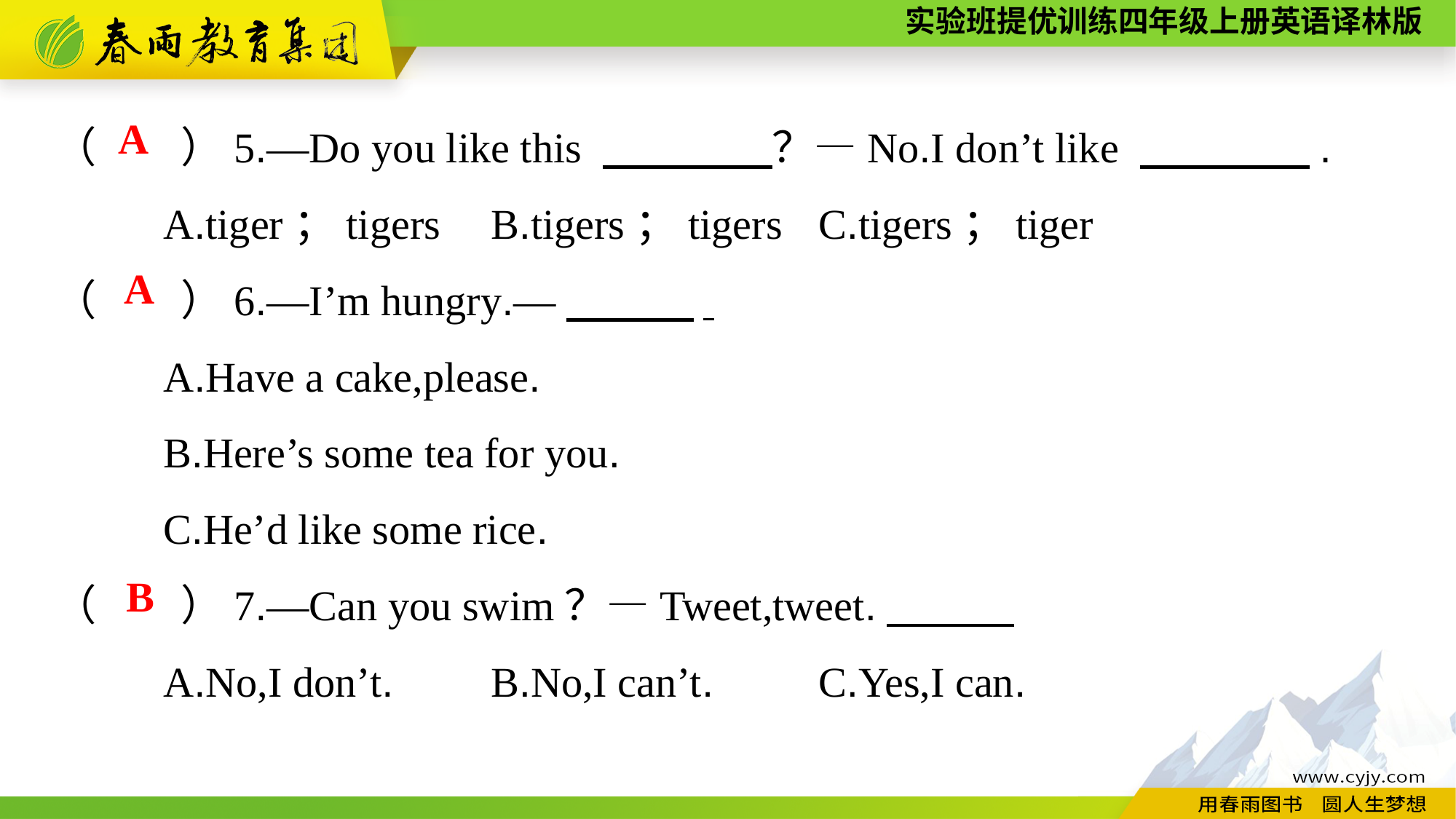

（　　）5.—Do you like this 　　　　？—No.I don’t like 　　　　.
	A.tiger；tigers	B.tigers；tigers	C.tigers；tiger
（　　）6.—I’m hungry.—　　　.
	A.Have a cake,please.
	B.Here’s some tea for you.
	C.He’d like some rice.
（　　）7.—Can you swim？—Tweet,tweet.
	A.No,I don’t.	B.No,I can’t.	C.Yes,I can.
A
A
B